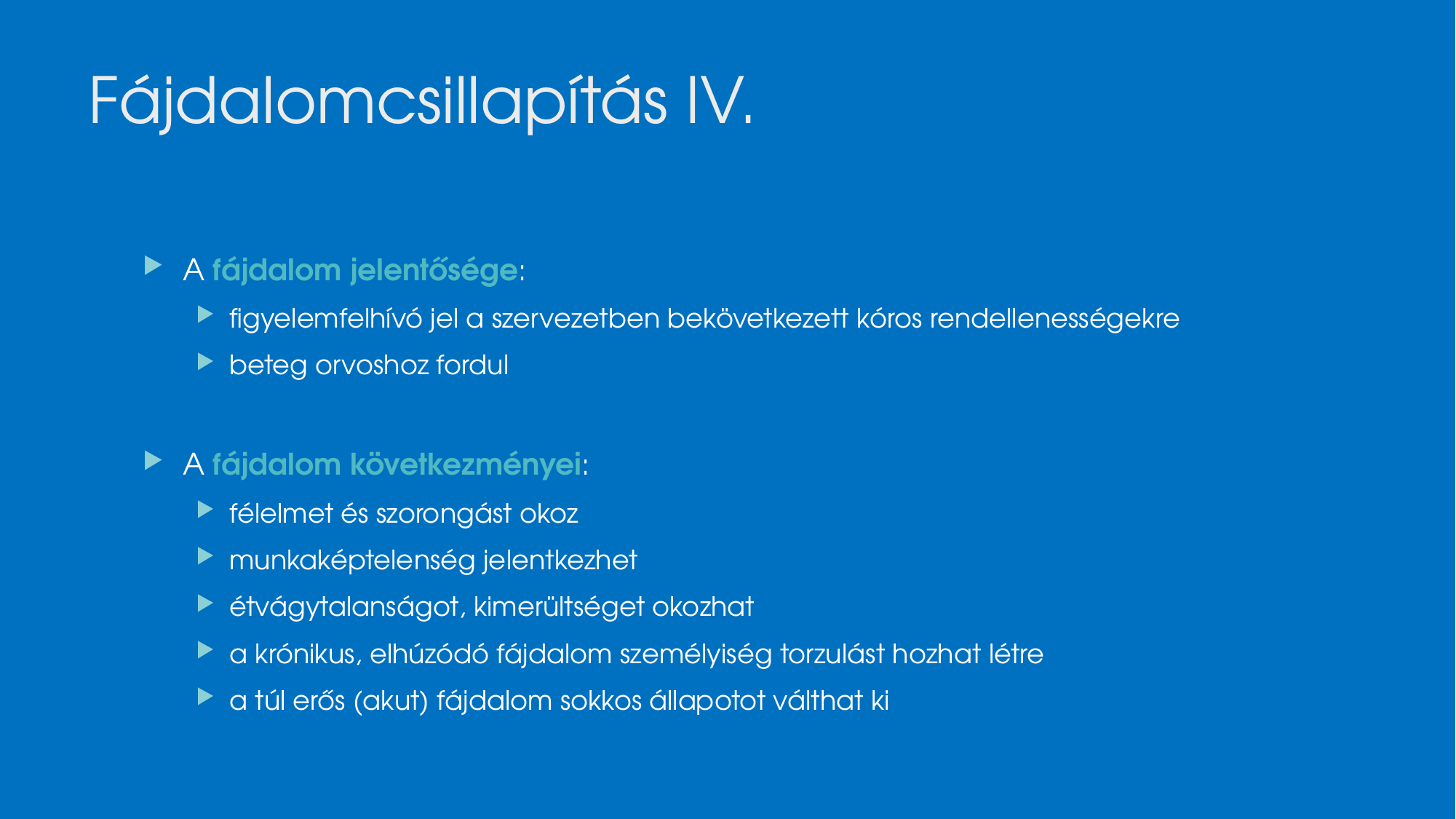

# Fájdalomcsillapítás IV.
A fájdalom jelentősége:
figyelemfelhívó jel a szervezetben bekövetkezett kóros rendellenességekre
beteg orvoshoz fordul

A fájdalom következményei:
félelmet és szorongást okoz
munkaképtelenség jelentkezhet
étvágytalanságot, kimerültséget okozhat
a krónikus, elhúzódó fájdalom személyiség torzulást hozhat létre
a túl erős (akut) fájdalom sokkos állapotot válthat ki